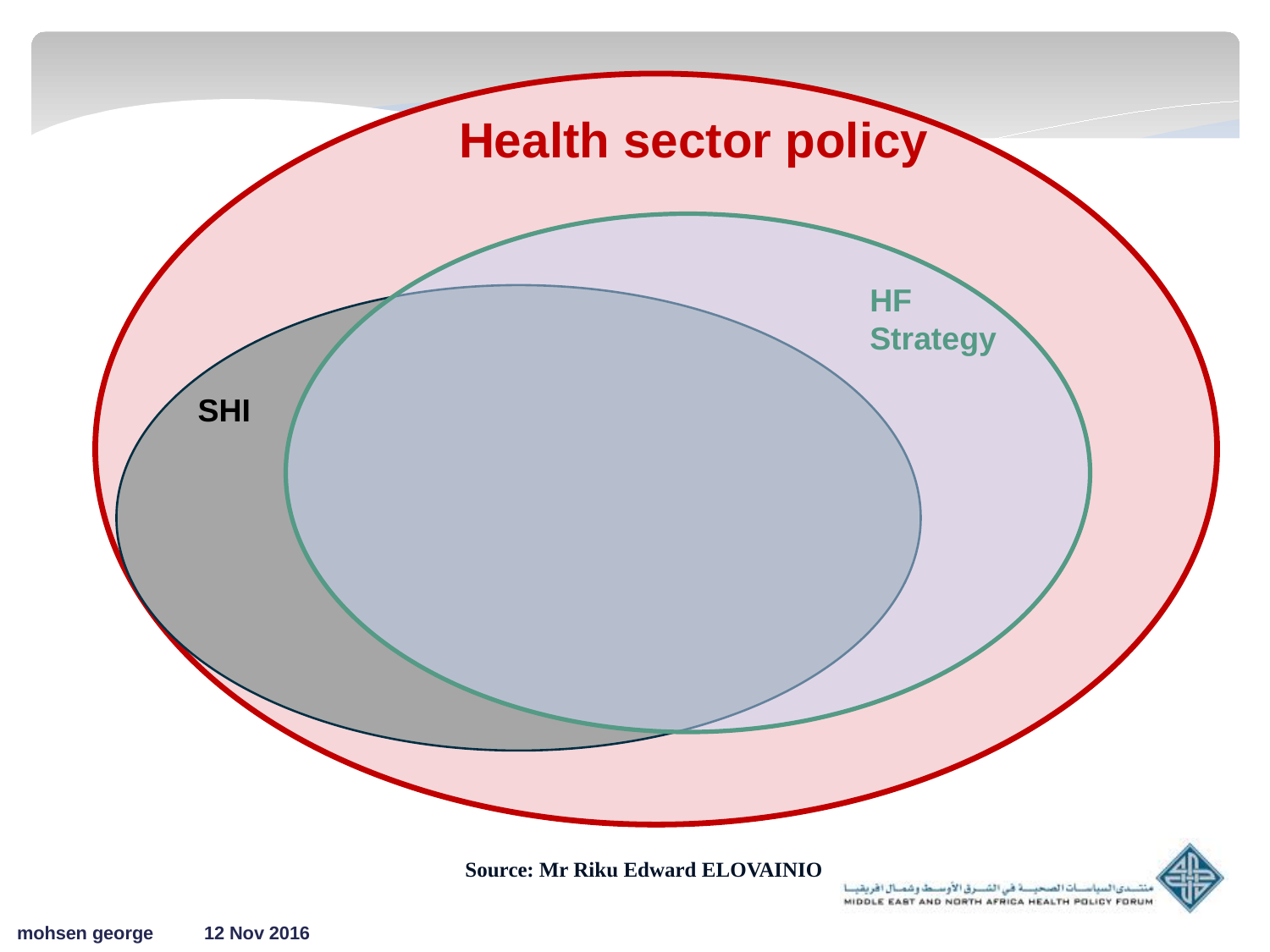

Health sector policy

HF Strategy

SHI
Source: Mr Riku Edward ELOVAINIO